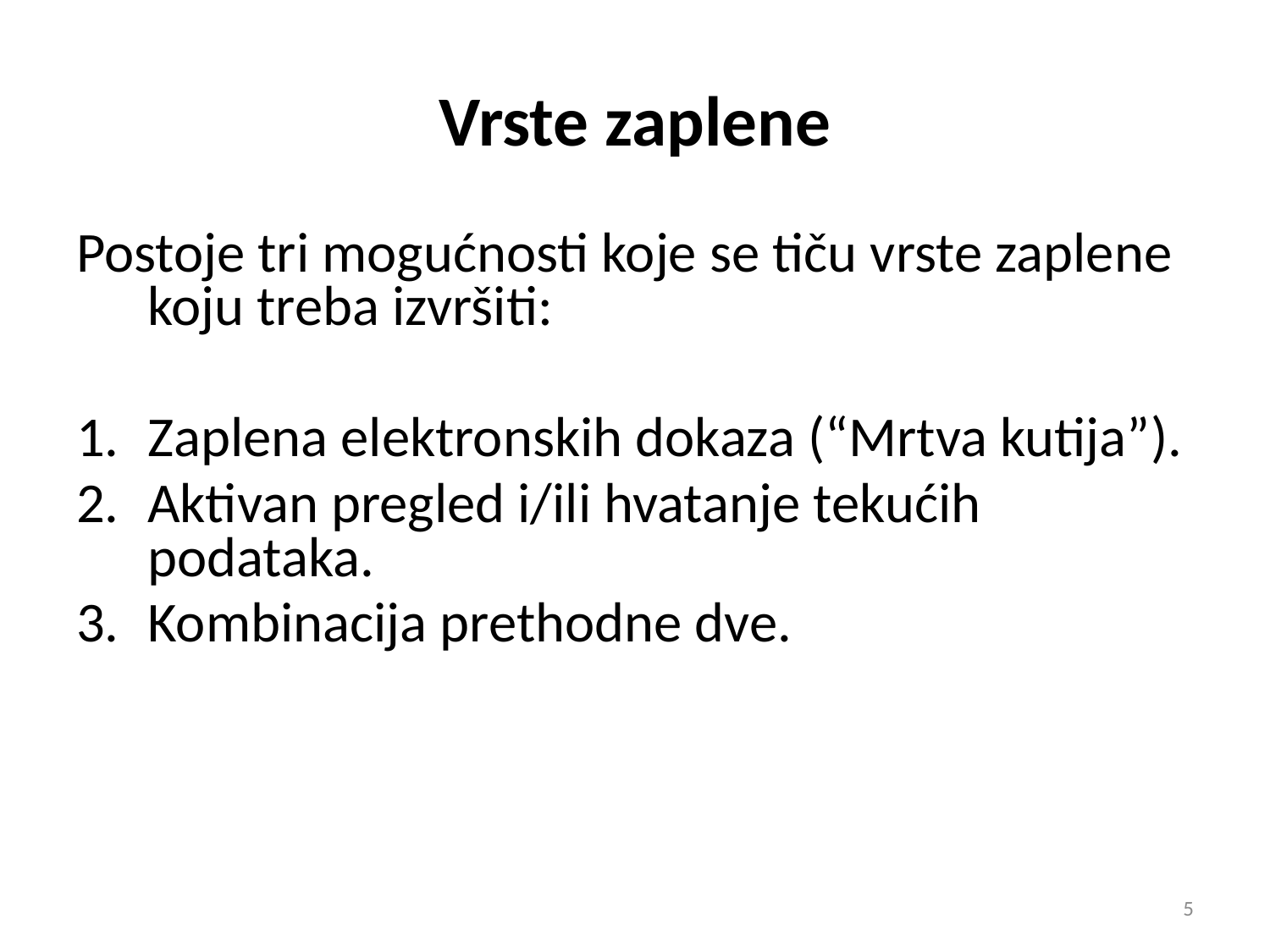

# Vrste zaplene
Postoje tri mogućnosti koje se tiču vrste zaplene koju treba izvršiti:

Zaplena elektronskih dokaza (“Mrtva kutija”).
Aktivan pregled i/ili hvatanje tekućih podataka.
Kombinacija prethodne dve.

5